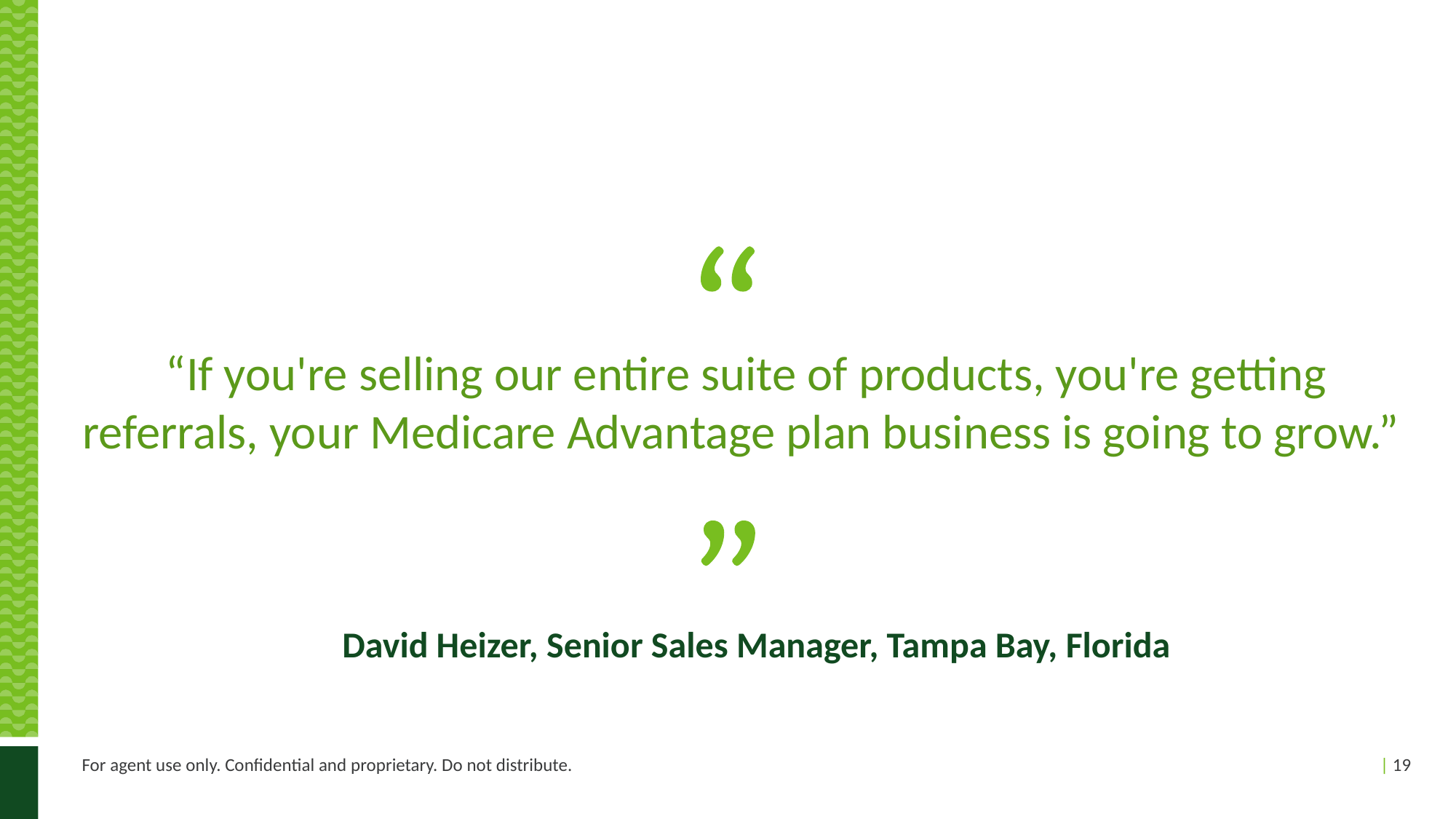

“If you're selling our entire suite of products, you're getting referrals, your Medicare Advantage plan business is going to grow.”

David Heizer, Senior Sales Manager, Tampa Bay, Florida
For agent use only. Confidential and proprietary. Do not distribute.
| 19